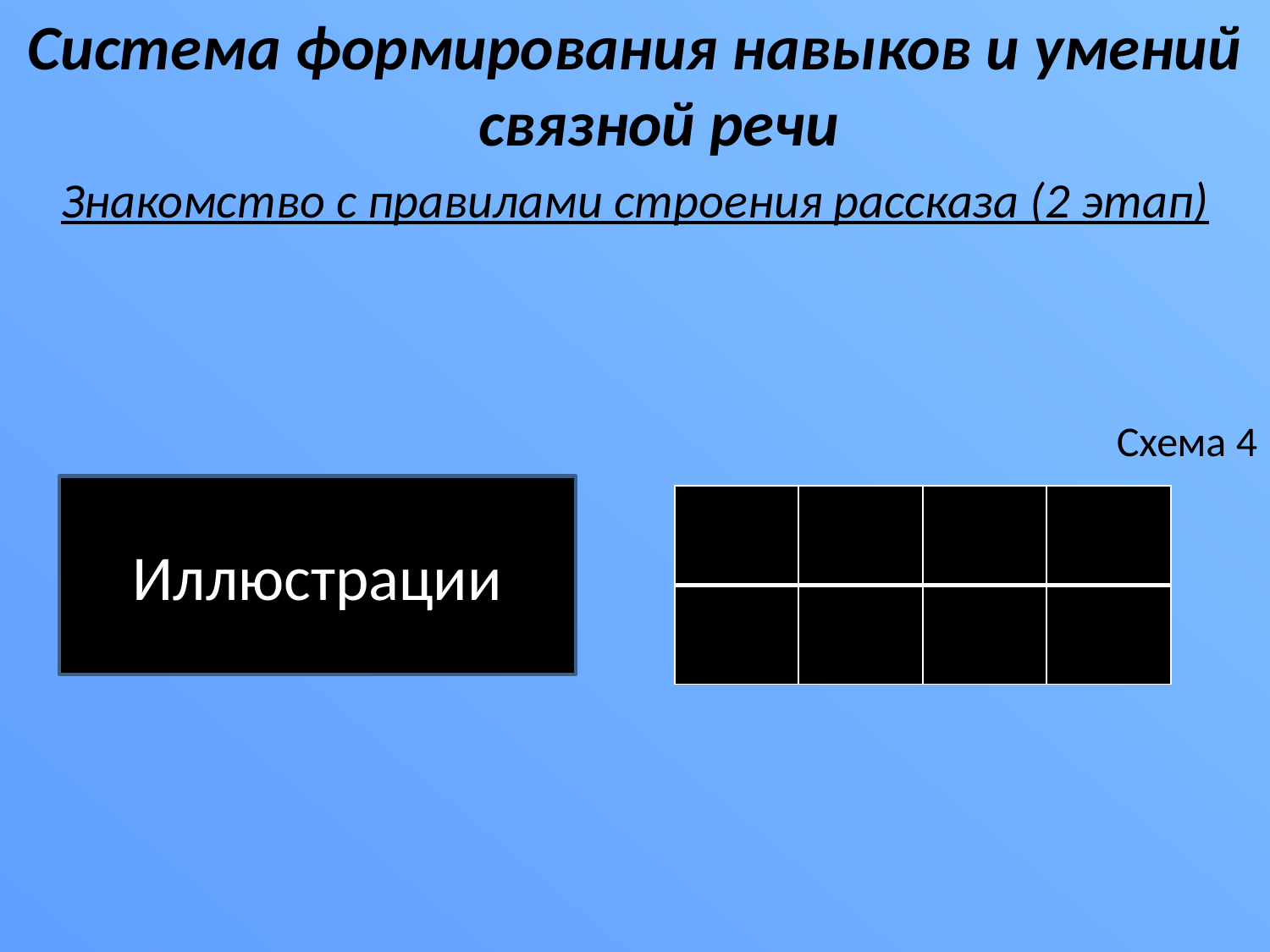

Система формирования навыков и умений связной речи
Знакомство с правилами строения рассказа (2 этап)

Схема 4
Иллюстрации
|  |  |  |  |
| --- | --- | --- | --- |
|  |  |  |  |